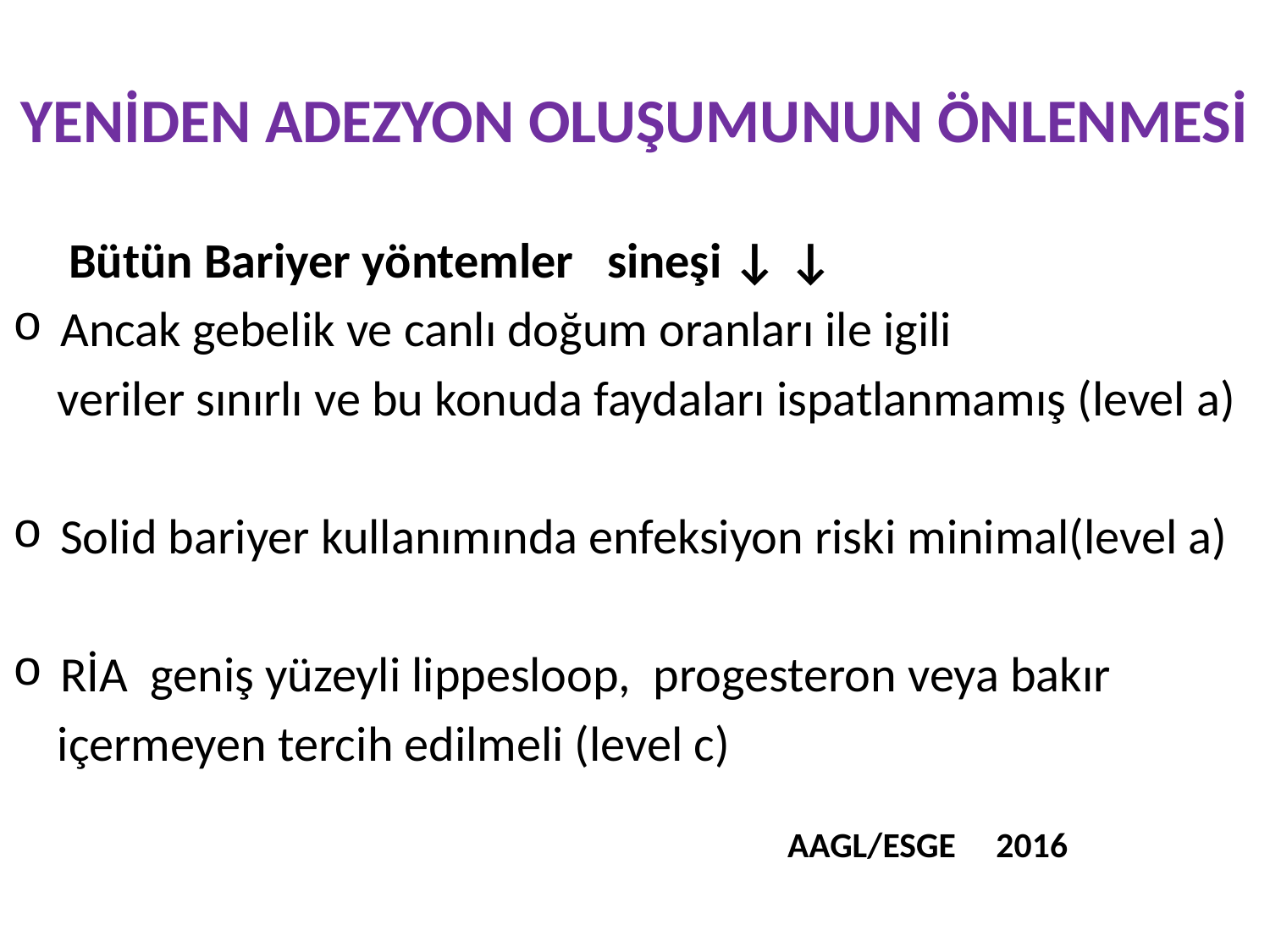

# YENİDEN ADEZYON OLUŞUMUNUN ÖNLENMESİ
     Bütün Bariyer yöntemler   sineşi ↓ ↓
Ancak gebelik ve canlı doğum oranları ile igili
    veriler sınırlı ve bu konuda faydaları ispatlanmamış (level a)

Solid bariyer kullanımında enfeksiyon riski minimal(level a)

RİA  geniş yüzeyli lippesloop,  progesteron veya bakır
    içermeyen tercih edilmeli (level c)
AAGL/ESGE     2016